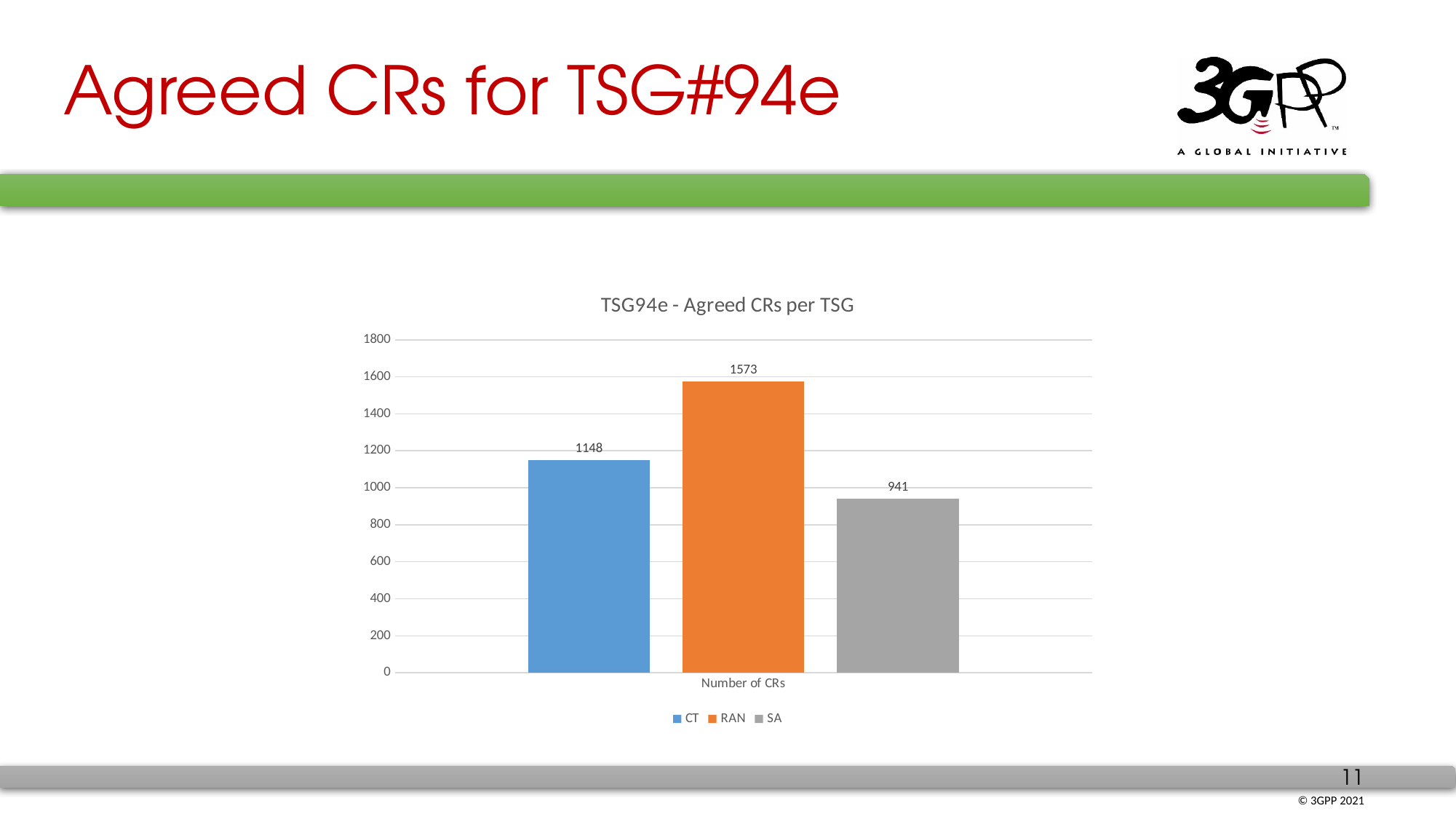

# Agreed CRs for TSG#94e

### Chart: TSG94e - Agreed CRs per TSG

| Category | CT | RAN | SA |
|---|---|---|---|
| Number of CRs | 1148.0 | 1573.0 | 941.0 |